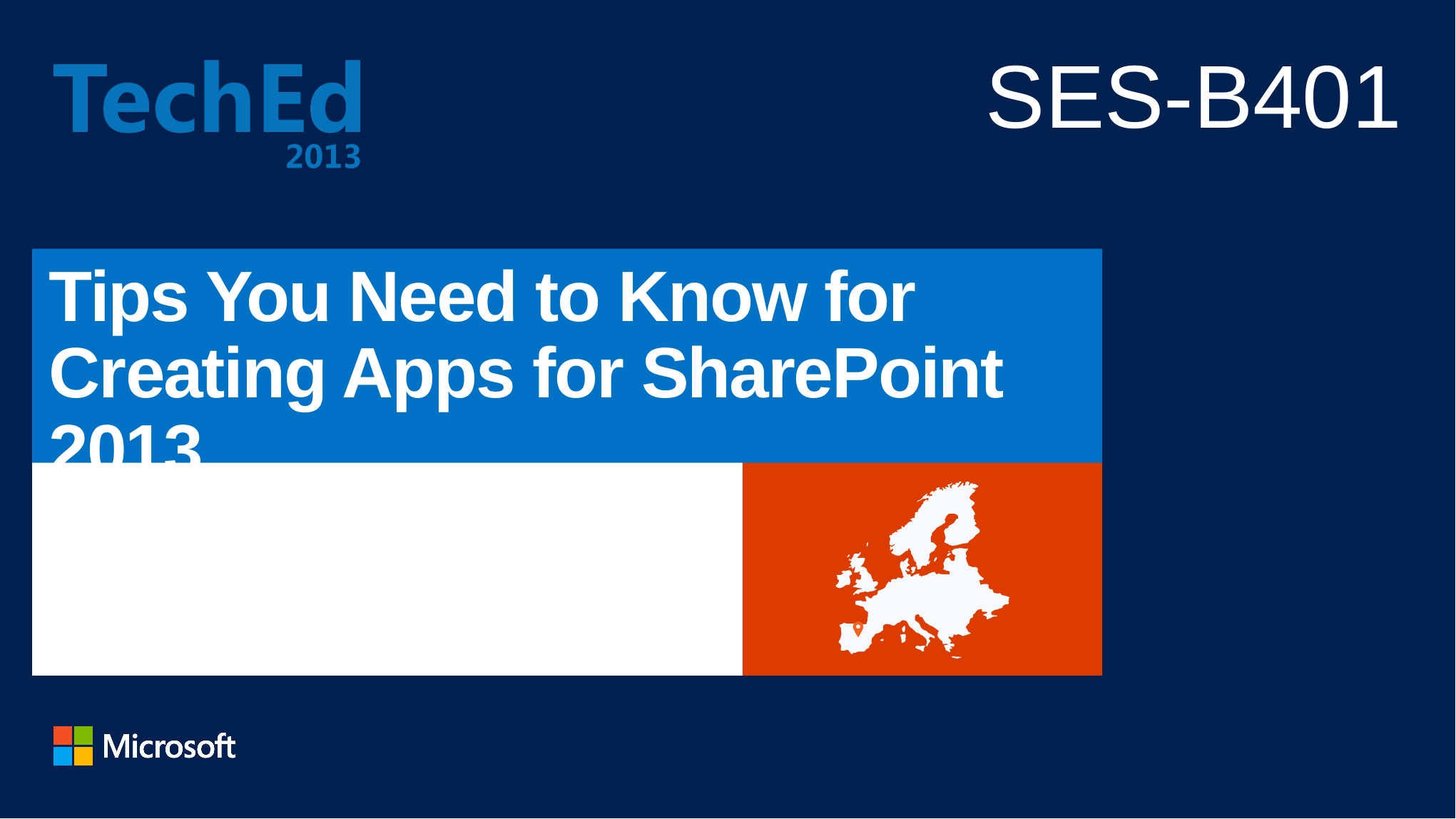

SES-B401
# Tips You Need to Know for Creating Apps for SharePoint 2013
Jeremy Thake
Chief Architect
AvePoint Inc.